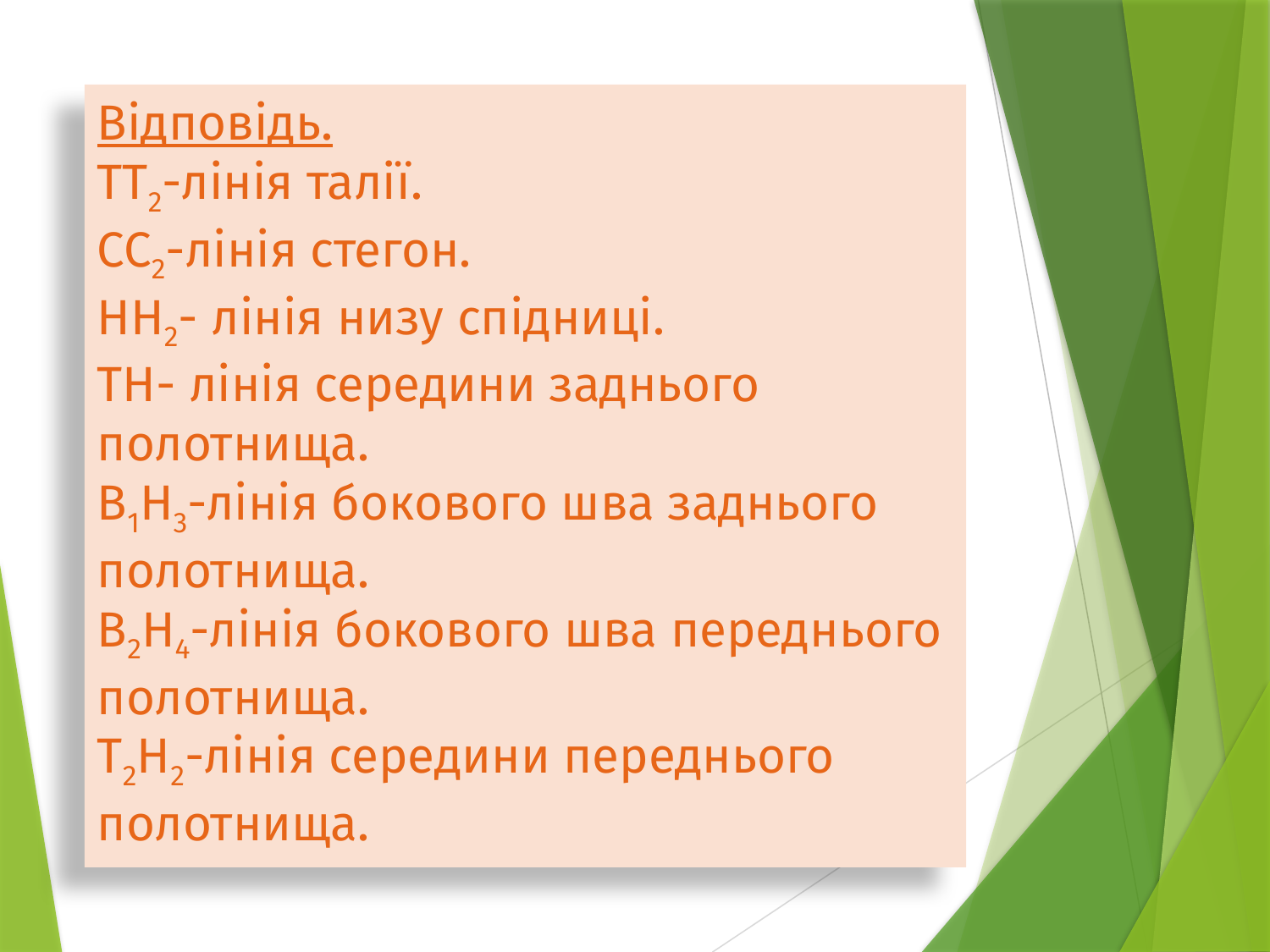

# Відповідь. ТТ2-лінія талії. СС2-лінія стегон. НН2- лінія низу спідниці. ТН- лінія середини заднього полотнища. В1Н3-лінія бокового шва заднього полотнища. В2Н4-лінія бокового шва переднього полотнища. Т2Н2-лінія середини переднього полотнища.